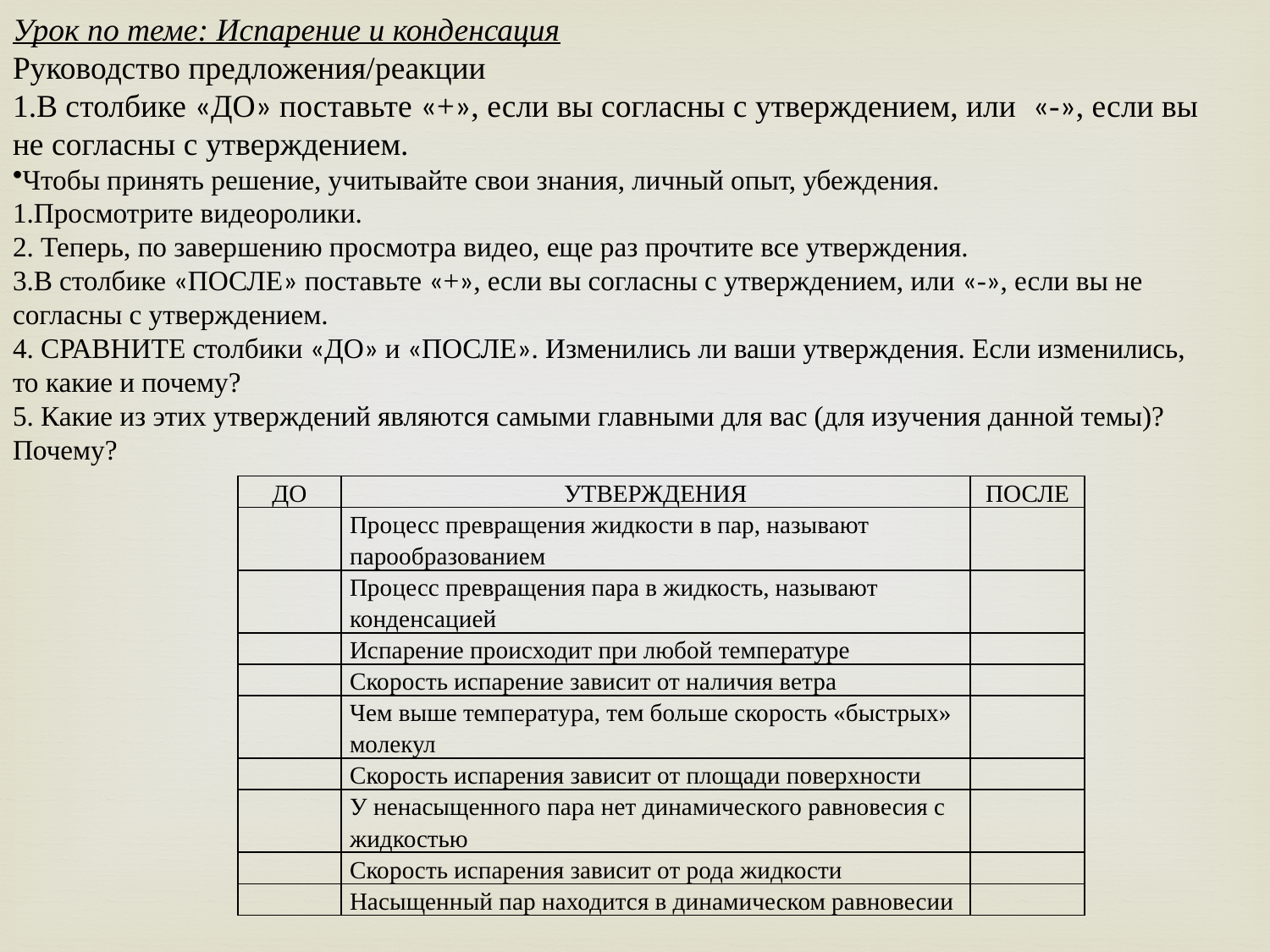

Урок по теме: Испарение и конденсация
Руководство предложения/реакции
В столбике «ДО» поставьте «+», если вы согласны с утверждением, или  «-», если вы не согласны с утверждением.
Чтобы принять решение, учитывайте свои знания, личный опыт, убеждения.
Просмотрите видеоролики.
 Теперь, по завершению просмотра видео, еще раз прочтите все утверждения.
В столбике «ПОСЛЕ» поставьте «+», если вы согласны с утверждением, или «-», если вы не согласны с утверждением.
 СРАВНИТЕ столбики «ДО» и «ПОСЛЕ». Изменились ли ваши утверждения. Если изменились, то какие и почему?
 Какие из этих утверждений являются самыми главными для вас (для изучения данной темы)? Почему?

| ДО | УТВЕРЖДЕНИЯ | ПОСЛЕ |
| --- | --- | --- |
|  | Процесс превращения жидкости в пар, называют парообразованием |  |
|  | Процесс превращения пара в жидкость, называют конденсацией |  |
|  | Испарение происходит при любой температуре |  |
|  | Скорость испарение зависит от наличия ветра |  |
|  | Чем выше температура, тем больше скорость «быстрых» молекул |  |
|  | Скорость испарения зависит от площади поверхности |  |
|  | У ненасыщенного пара нет динамического равновесия с жидкостью |  |
|  | Скорость испарения зависит от рода жидкости |  |
|  | Насыщенный пар находится в динамическом равновесии |  |